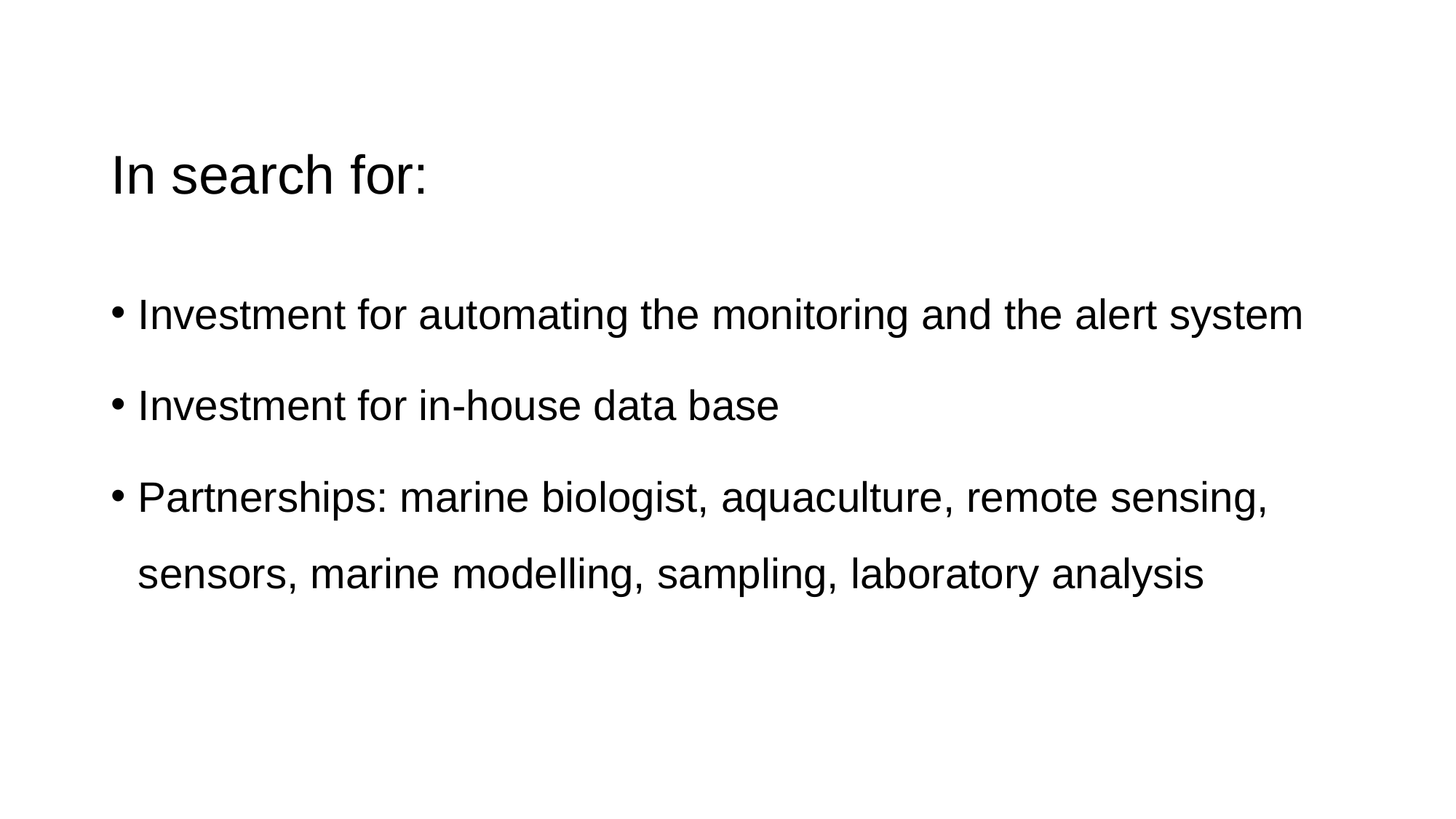

# In search for:
Investment for automating the monitoring and the alert system
Investment for in-house data base
Partnerships: marine biologist, aquaculture, remote sensing, sensors, marine modelling, sampling, laboratory analysis